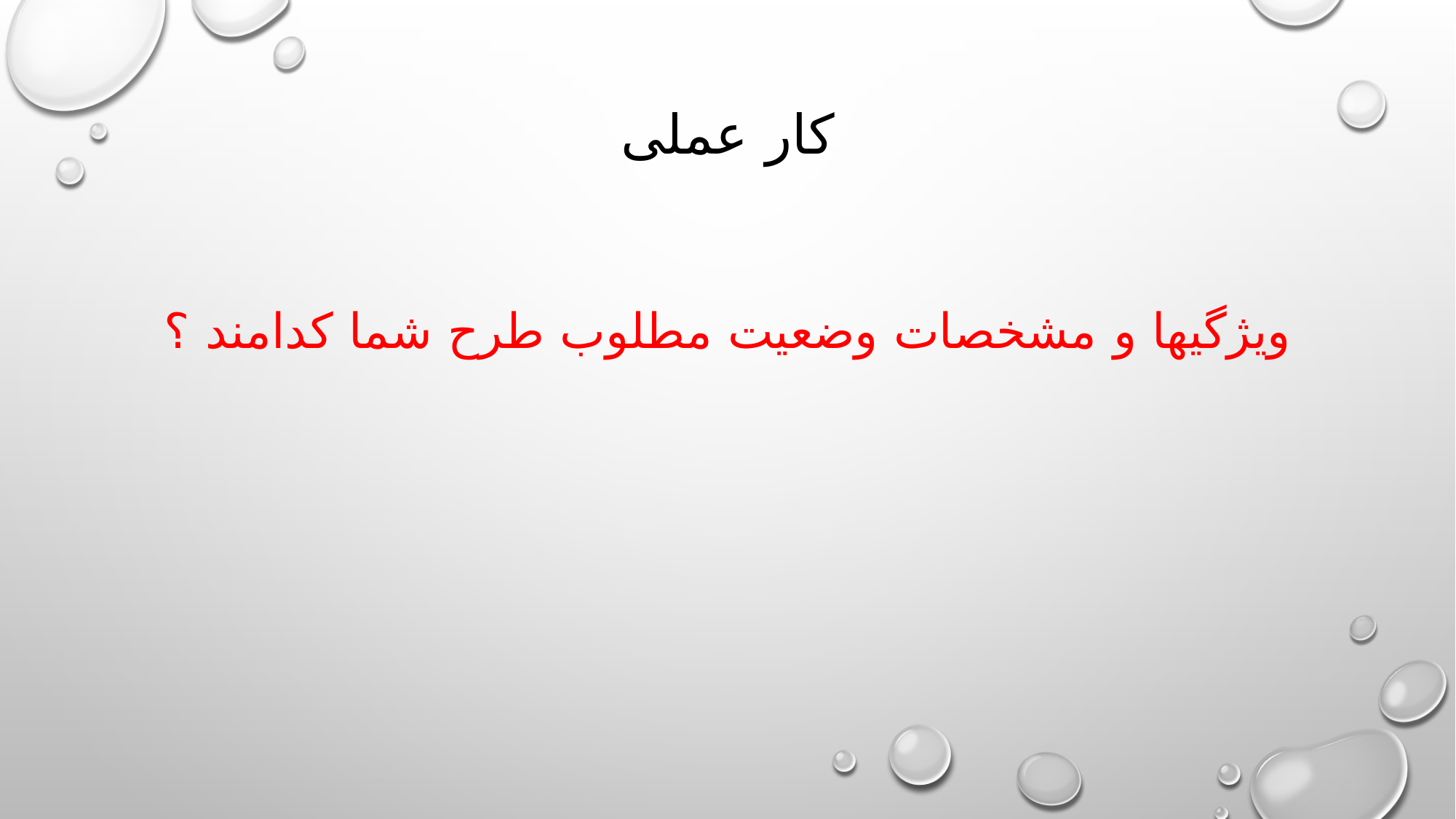

# کار عملی
ویژگیها و مشخصات وضعیت مطلوب طرح شما کدامند ؟